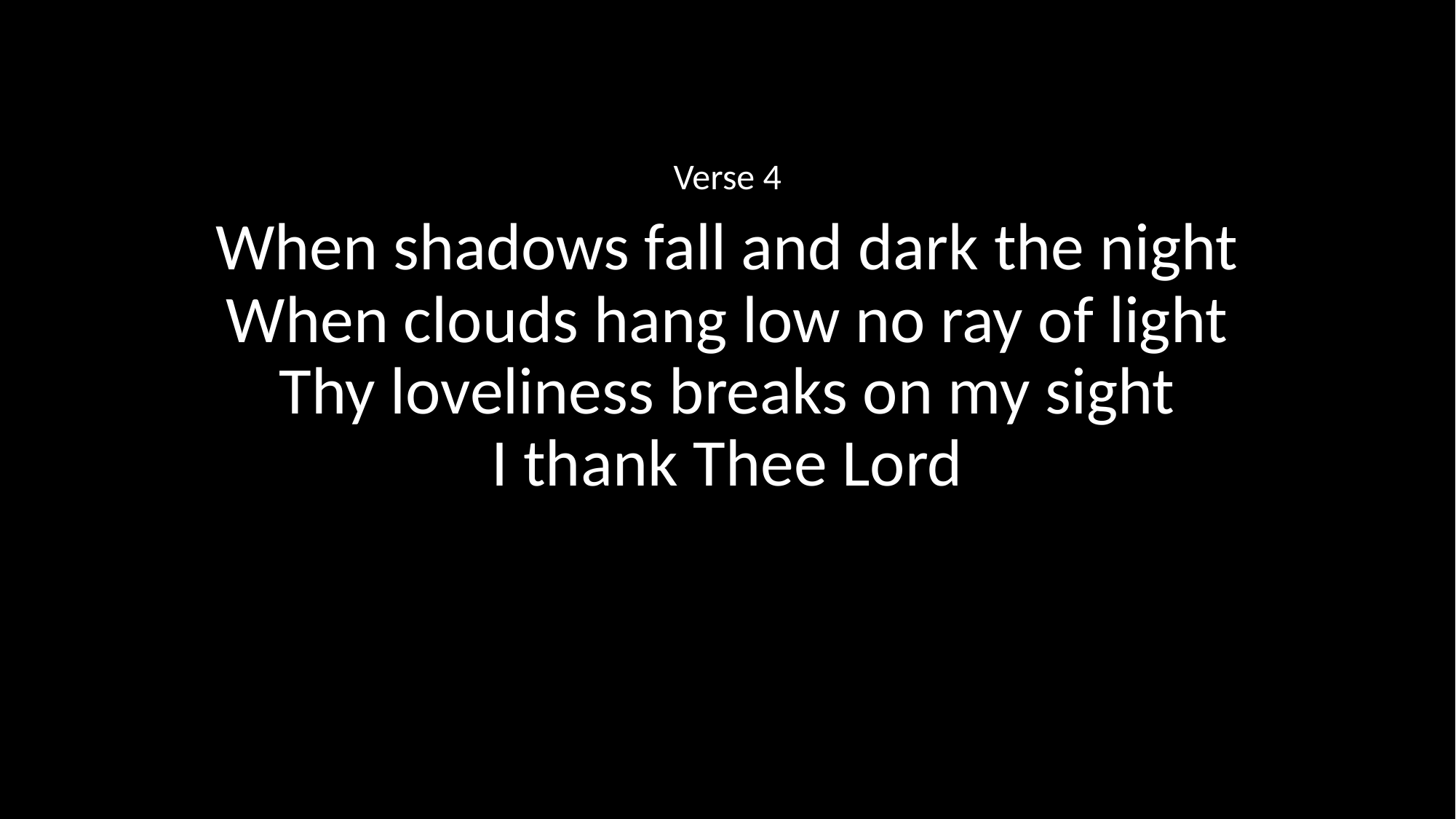

Verse 4
When shadows fall and dark the night
When clouds hang low no ray of light
Thy loveliness breaks on my sight
I thank Thee Lord